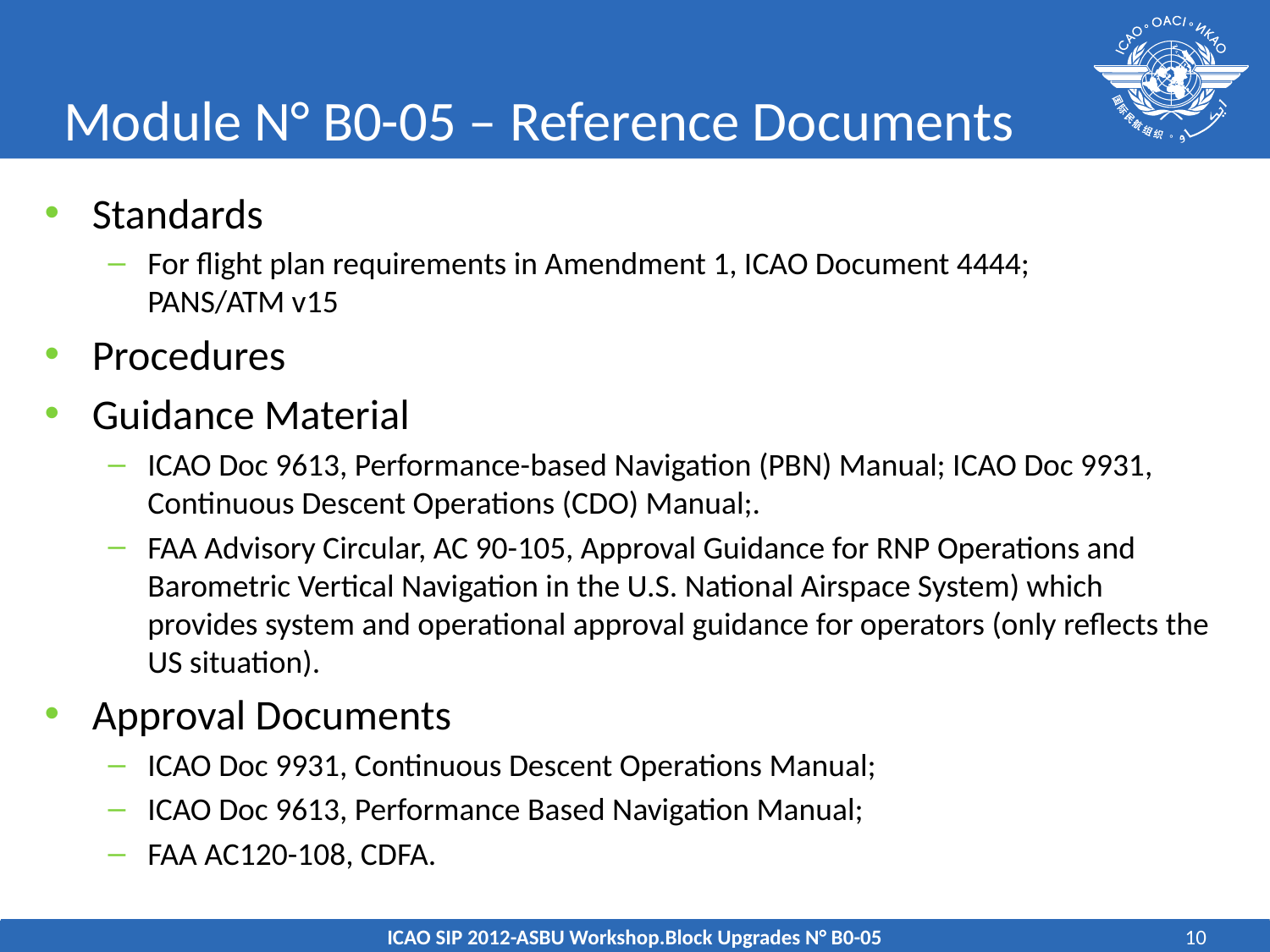

# Module N° B0-05 – Reference Documents
Standards
For flight plan requirements in Amendment 1, ICAO Document 4444;        PANS/ATM v15
Procedures
Guidance Material
ICAO Doc 9613, Performance-based Navigation (PBN) Manual; ICAO Doc 9931, Continuous Descent Operations (CDO) Manual;.
FAA Advisory Circular, AC 90-105, Approval Guidance for RNP Operations and Barometric Vertical Navigation in the U.S. National Airspace System) which provides system and operational approval guidance for operators (only reflects the US situation).
Approval Documents
ICAO Doc 9931, Continuous Descent Operations Manual;
ICAO Doc 9613, Performance Based Navigation Manual;
FAA AC120-108, CDFA.

ICAO SIP 2012-ASBU Workshop.Block Upgrades N° B0-05
10